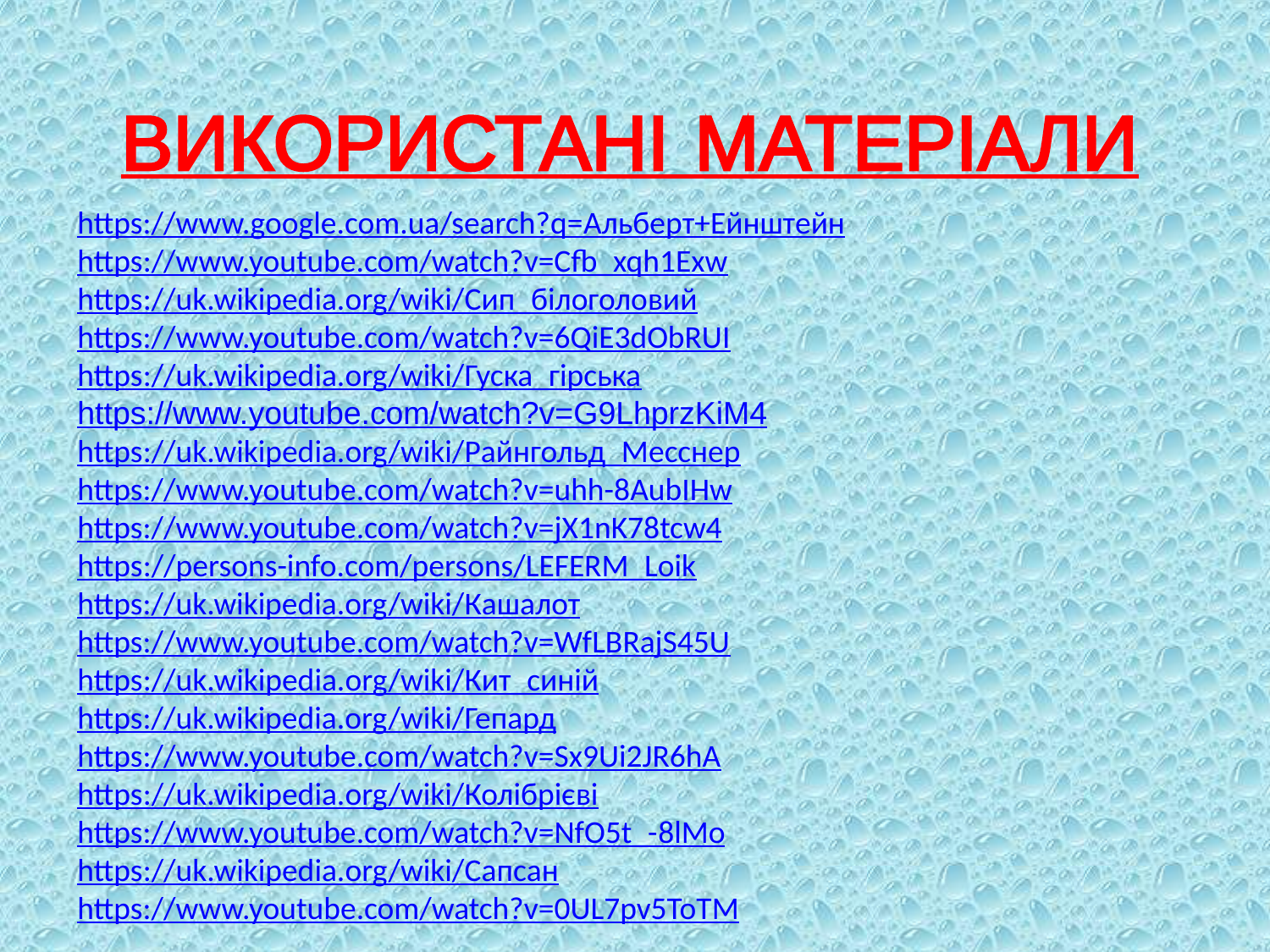

ВИКОРИСТАНІ МАТЕРІАЛИ
https://www.google.com.ua/search?q=Альберт+Ейнштейн
https://www.youtube.com/watch?v=Cfb_xqh1Exw
https://uk.wikipedia.org/wiki/Сип_білоголовий
https://www.youtube.com/watch?v=6QiE3dObRUI
https://uk.wikipedia.org/wiki/Гуска_гірська
https://www.youtube.com/watch?v=G9LhprzKiM4
https://uk.wikipedia.org/wiki/Райнгольд_Месснер
https://www.youtube.com/watch?v=uhh-8AubIHw
https://www.youtube.com/watch?v=jX1nK78tcw4
https://persons-info.com/persons/LEFERM_Loik
https://uk.wikipedia.org/wiki/Кашалот
https://www.youtube.com/watch?v=WfLBRajS45U
https://uk.wikipedia.org/wiki/Кит_синій
https://uk.wikipedia.org/wiki/Гепард
https://www.youtube.com/watch?v=Sx9Ui2JR6hA
https://uk.wikipedia.org/wiki/Колібрієві
https://www.youtube.com/watch?v=NfO5t_-8lMo
https://uk.wikipedia.org/wiki/Сапсан
https://www.youtube.com/watch?v=0UL7pv5ToTM